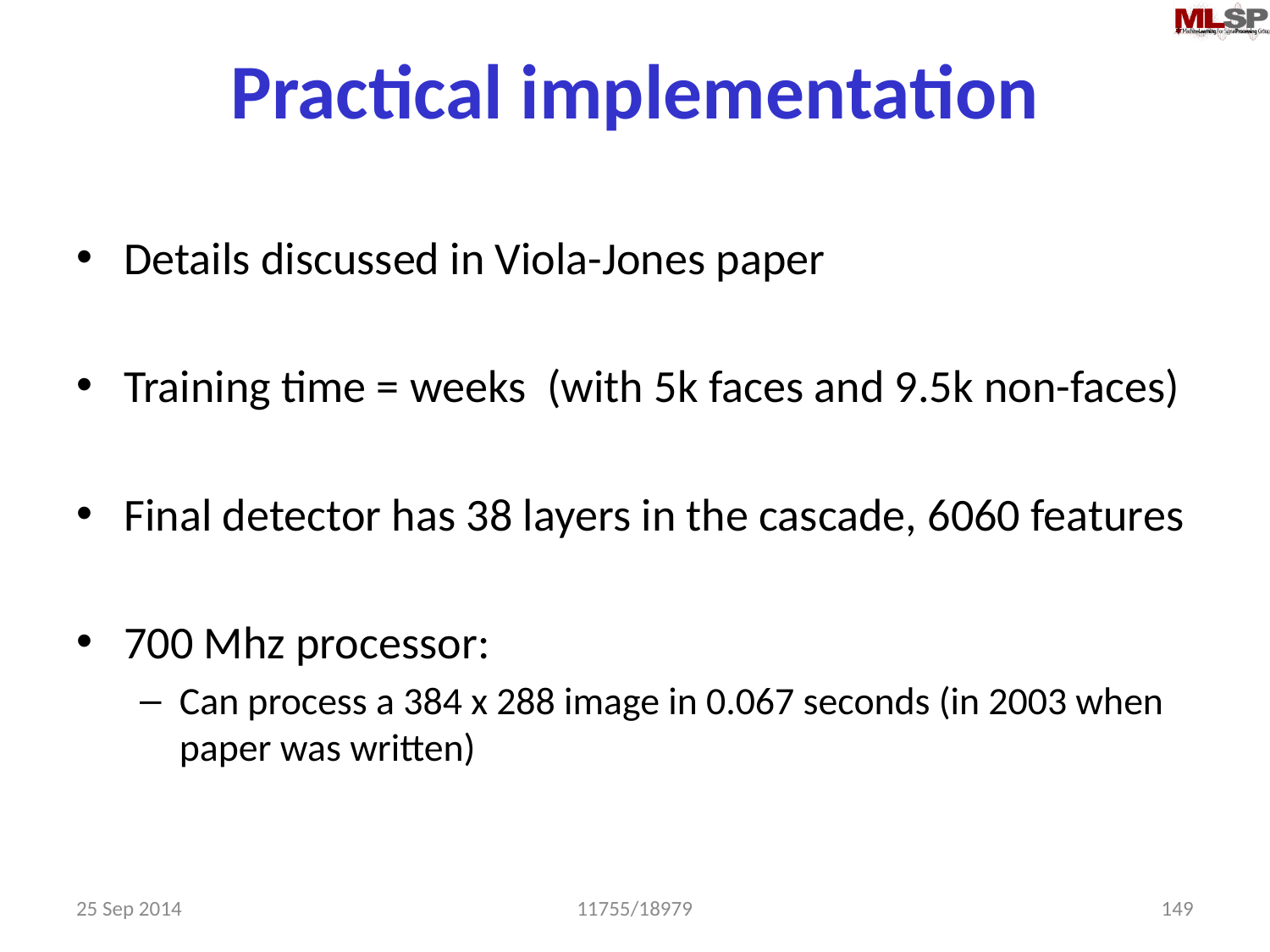

# Practical implementation
Details discussed in Viola-Jones paper

Training time = weeks  (with 5k faces and 9.5k non-faces)

Final detector has 38 layers in the cascade, 6060 features

700 Mhz processor:
Can process a 384 x 288 image in 0.067 seconds (in 2003 when paper was written)
25 Sep 2014
11755/18979
149